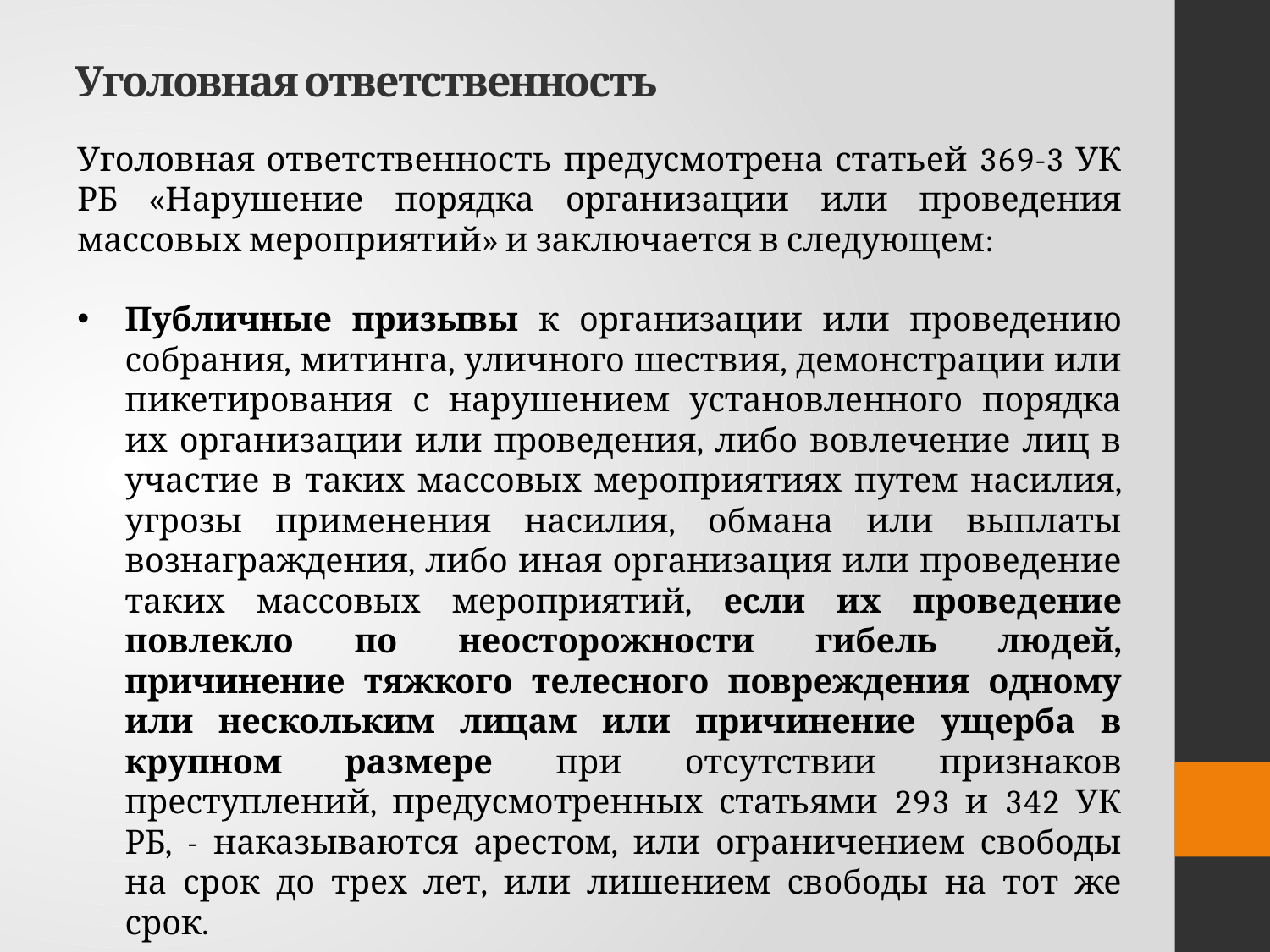

# Уголовная ответственность
Уголовная ответственность предусмотрена статьей 369-3 УК РБ «Нарушение порядка организации или проведения массовых мероприятий» и заключается в следующем:

Публичные призывы к организации или проведению собрания, митинга, уличного шествия, демонстрации или пикетирования с нарушением установленного порядка их организации или проведения, либо вовлечение лиц в участие в таких массовых мероприятиях путем насилия, угрозы применения насилия, обмана или выплаты вознаграждения, либо иная организация или проведение таких массовых мероприятий, если их проведение повлекло по неосторожности гибель людей, причинение тяжкого телесного повреждения одному или нескольким лицам или причинение ущерба в крупном размере при отсутствии признаков преступлений, предусмотренных статьями 293 и 342 УК РБ, - наказываются арестом, или ограничением свободы на срок до трех лет, или лишением свободы на тот же срок.